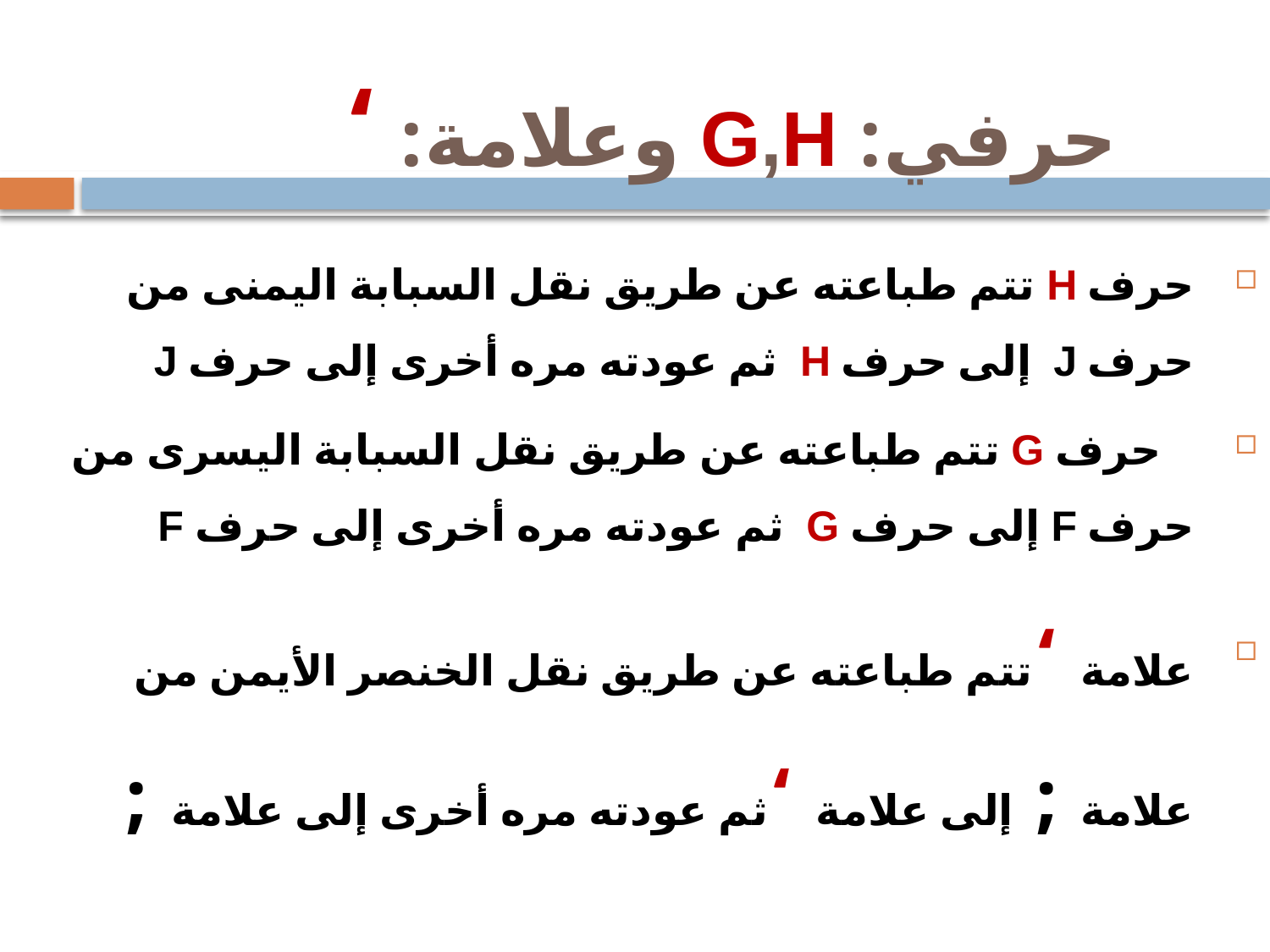

# حرفي: G,H وعلامة: ‘
حرف H تتم طباعته عن طريق نقل السبابة اليمنى من حرف J  إلى حرف H  ثم عودته مره أخرى إلى حرف J
   حرف G تتم طباعته عن طريق نقل السبابة اليسرى من حرف F إلى حرف G  ثم عودته مره أخرى إلى حرف F
علامة  ‘تتم طباعته عن طريق نقل الخنصر الأيمن من علامة  ; إلى علامة  ‘ثم عودته مره أخرى إلى علامة  ;